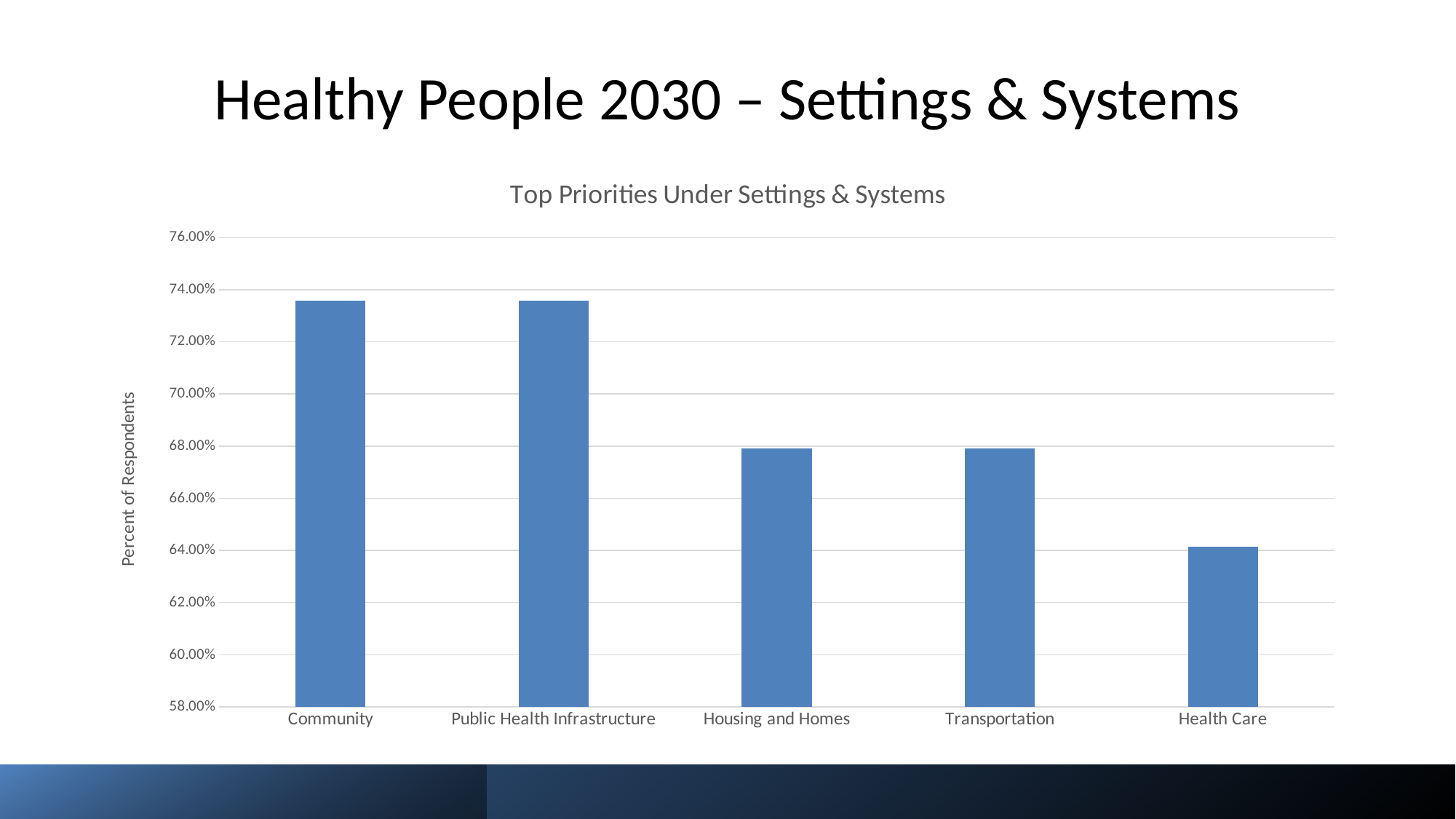

# Healthy People 2030 – Settings & Systems

### Chart: Top Priorities Under Settings & Systems

| Category |  |
|---|---|
| Community | 0.7358490566037735 |
| Public Health Infrastructure | 0.7358490566037735 |
| Housing and Homes | 0.6792452830188679 |
| Transportation | 0.6792452830188679 |
| Health Care | 0.6415094339622641 |